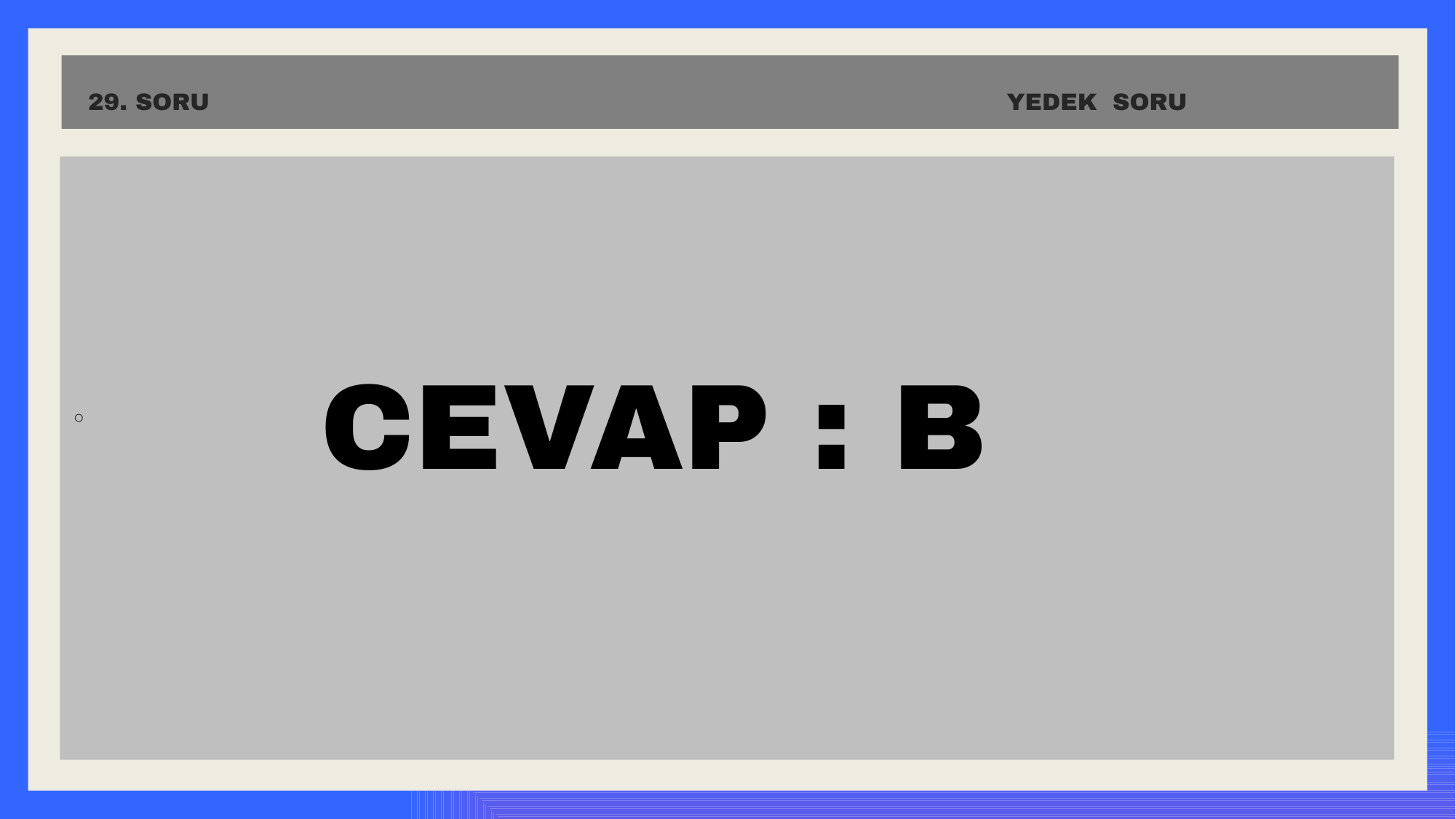

# 29. SORU                                                                                                      YEDEK  SORU

                         CEVAP : B